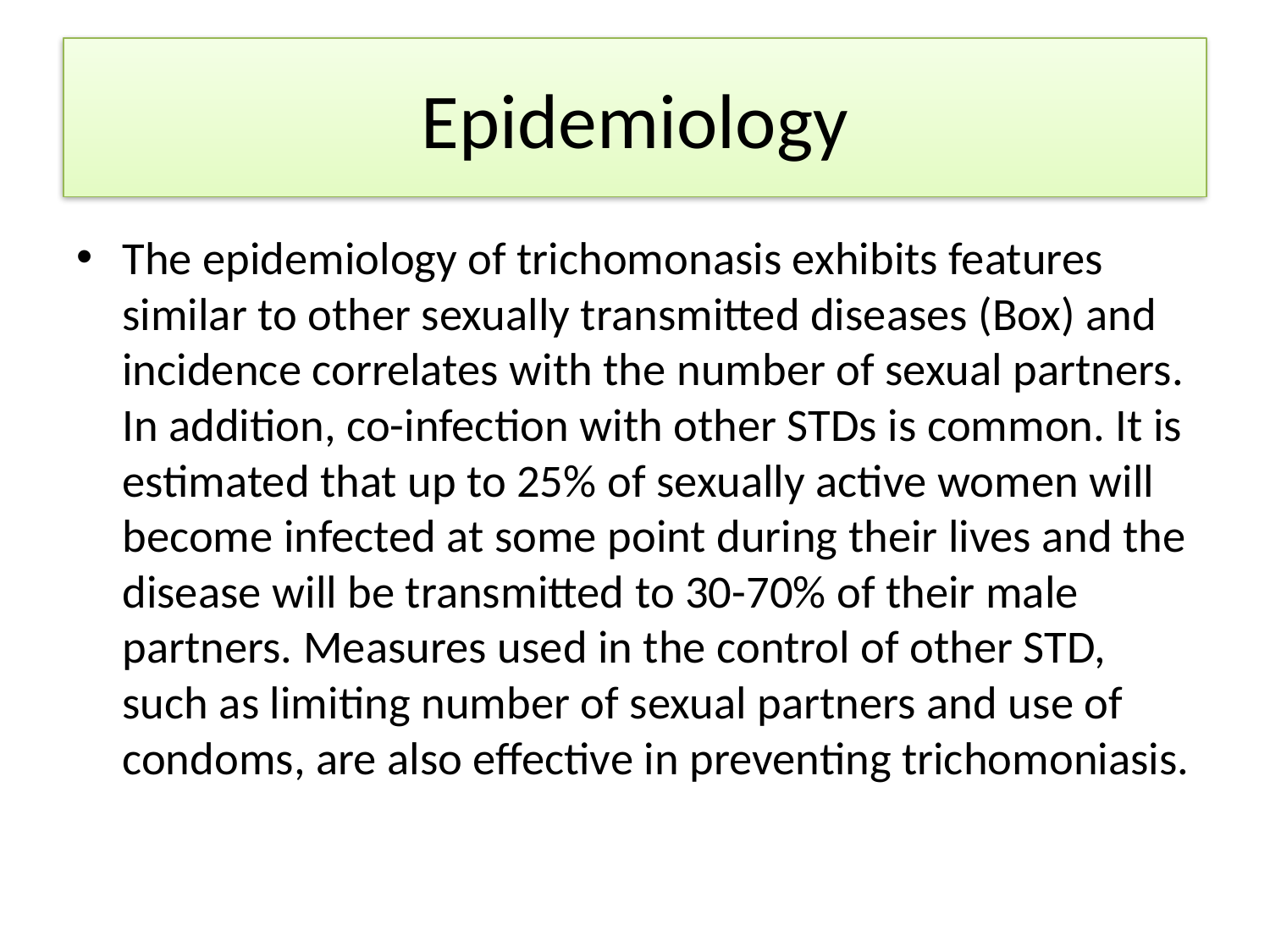

# Epidemiology
The epidemiology of trichomonasis exhibits features similar to other sexually transmitted diseases (Box) and incidence correlates with the number of sexual partners. In addition, co-infection with other STDs is common. It is estimated that up to 25% of sexually active women will become infected at some point during their lives and the disease will be transmitted to 30-70% of their male partners. Measures used in the control of other STD, such as limiting number of sexual partners and use of condoms, are also effective in preventing trichomoniasis.